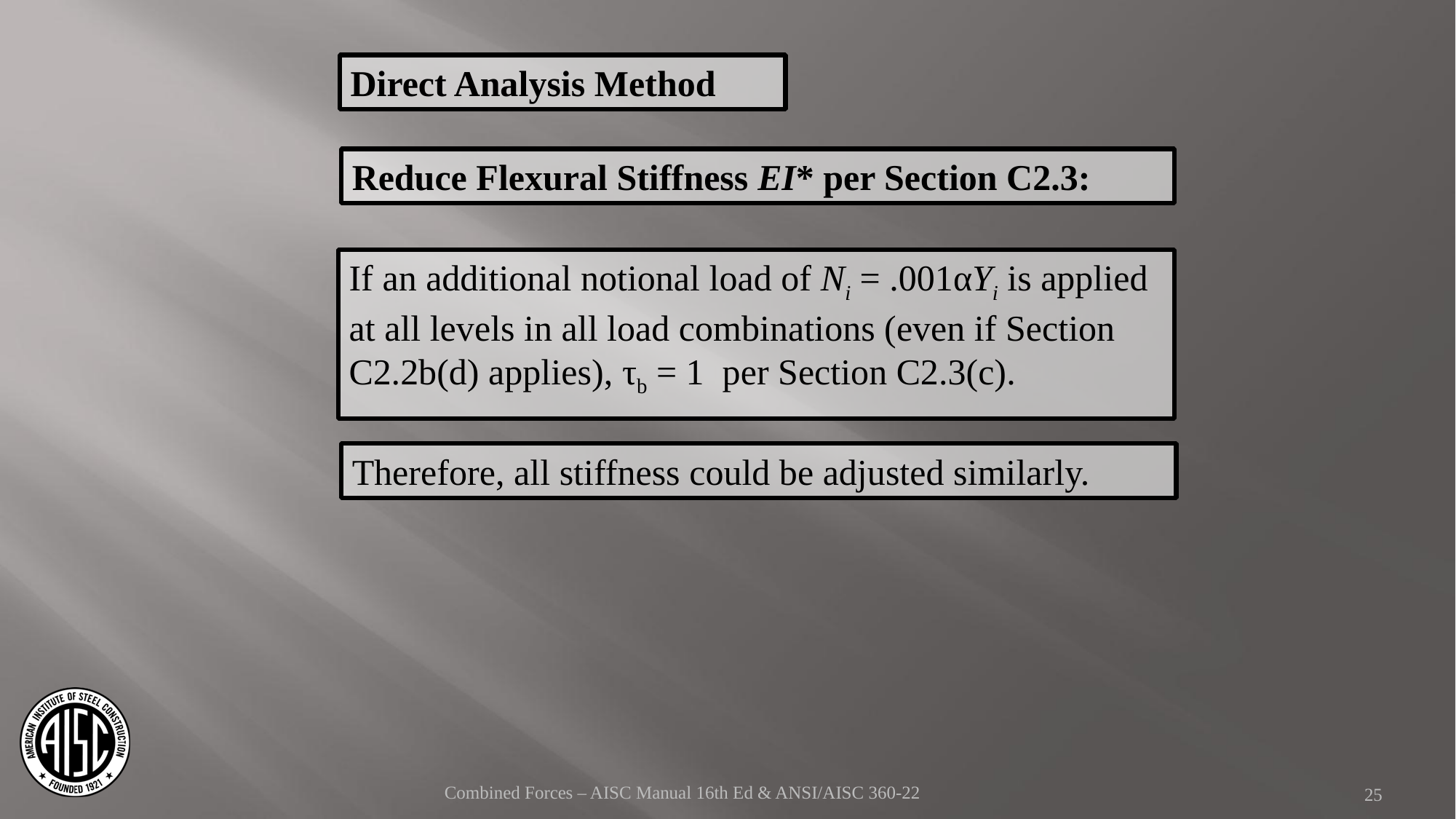

Direct Analysis Method
Reduce Flexural Stiffness EI* per Section C2.3:
If an additional notional load of Ni = .001αYi is applied at all levels in all load combinations (even if Section C2.2b(d) applies), τb = 1  per Section C2.3(c).

Therefore, all stiffness could be adjusted similarly.
Combined Forces – AISC Manual 16th Ed & ANSI/AISC 360-22
25